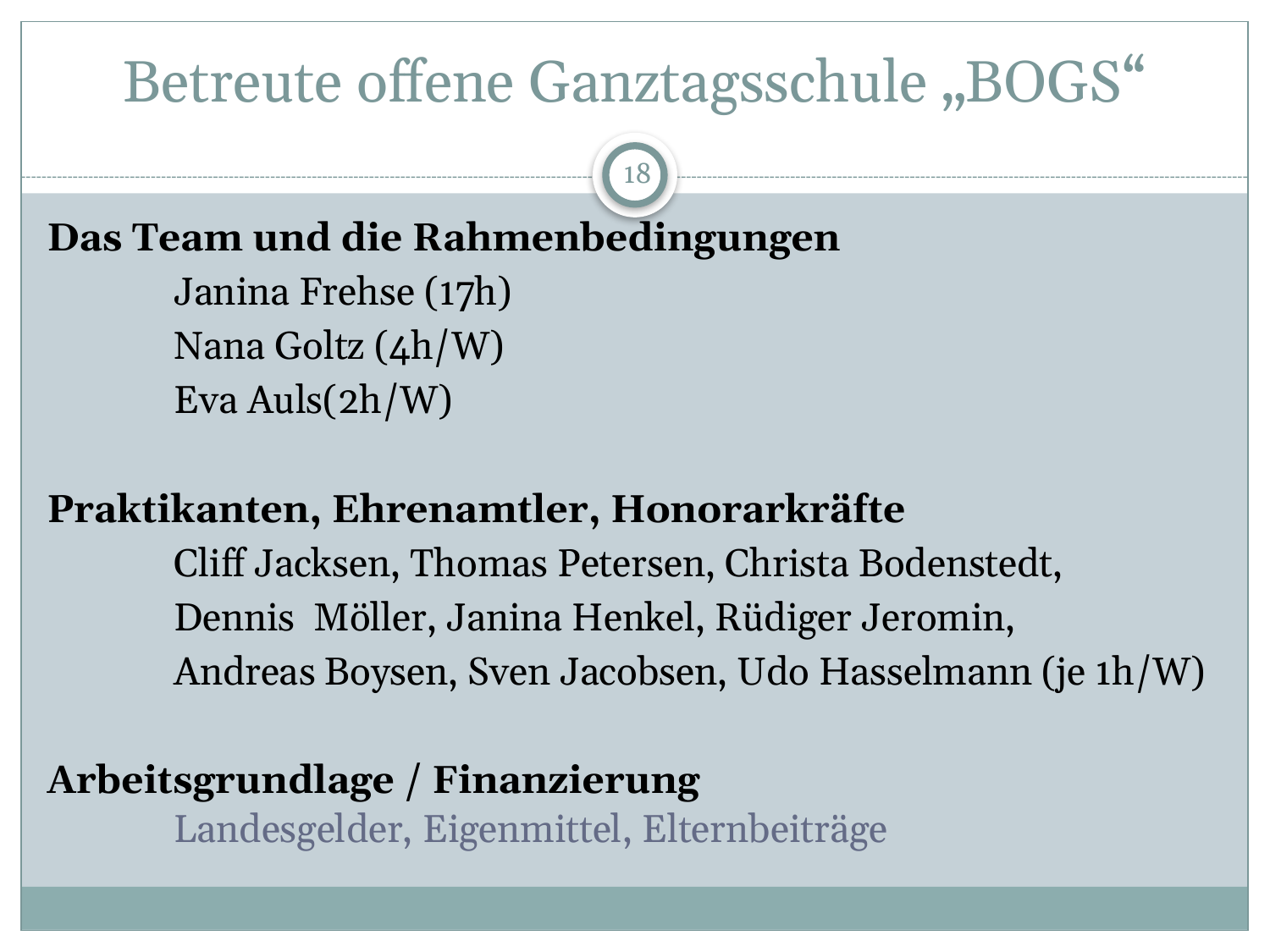

# Betreute offene Ganztagsschule „BOGS“
18
Das Team und die Rahmenbedingungen
	Janina Frehse (17h)
	Nana Goltz (4h/W)
	Eva Auls(2h/W)

Praktikanten, Ehrenamtler, Honorarkräfte
	Cliff Jacksen, Thomas Petersen, Christa Bodenstedt,
	Dennis  Möller, Janina Henkel, Rüdiger Jeromin,
	Andreas Boysen, Sven Jacobsen, Udo Hasselmann (je 1h/W)

Arbeitsgrundlage / Finanzierung
	Landesgelder, Eigenmittel, Elternbeiträge